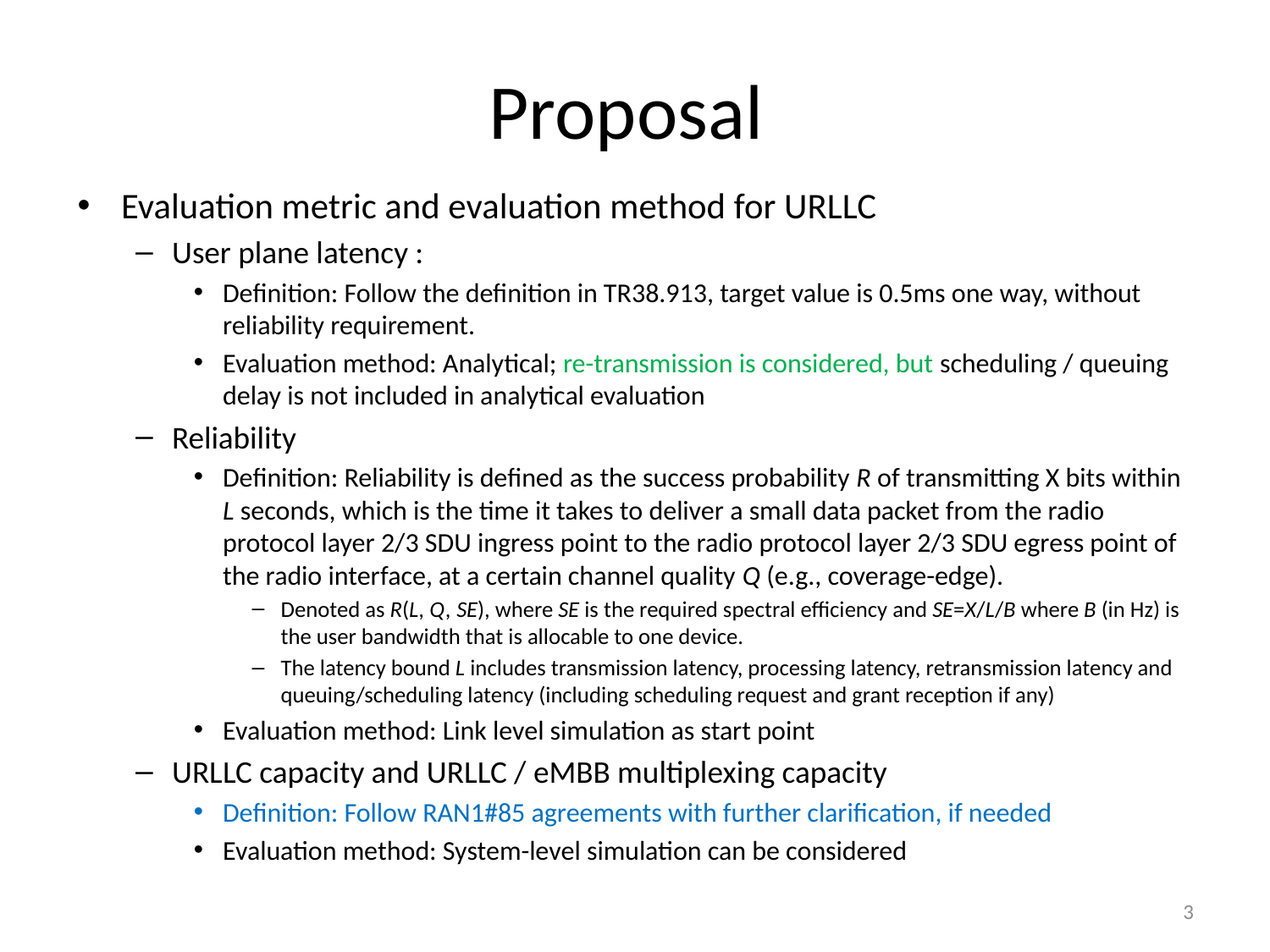

# Proposal
Evaluation metric and evaluation method for URLLC
User plane latency :
Definition: Follow the definition in TR38.913, target value is 0.5ms one way, without reliability requirement.
Evaluation method: Analytical; re-transmission is considered, but scheduling / queuing delay is not included in analytical evaluation
Reliability
Definition: Reliability is defined as the success probability R of transmitting X bits within L seconds, which is the time it takes to deliver a small data packet from the radio protocol layer 2/3 SDU ingress point to the radio protocol layer 2/3 SDU egress point of the radio interface, at a certain channel quality Q (e.g., coverage-edge).
Denoted as R(L, Q, SE), where SE is the required spectral efficiency and SE=X/L/B where B (in Hz) is the user bandwidth that is allocable to one device.
The latency bound L includes transmission latency, processing latency, retransmission latency and queuing/scheduling latency (including scheduling request and grant reception if any)
Evaluation method: Link level simulation as start point
URLLC capacity and URLLC / eMBB multiplexing capacity
Definition: Follow RAN1#85 agreements with further clarification, if needed
Evaluation method: System-level simulation can be considered
3